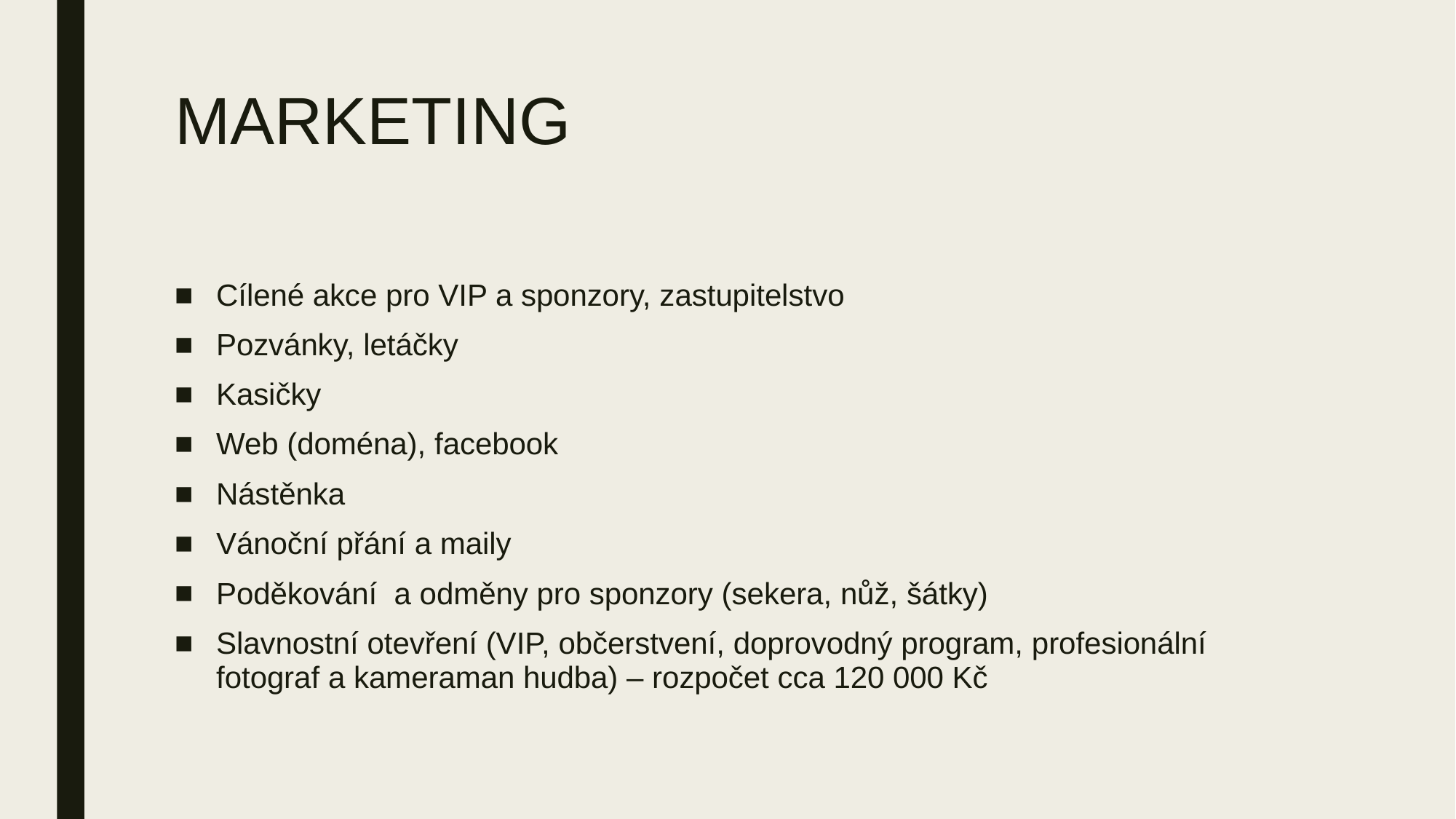

# MARKETING
Cílené akce pro VIP a sponzory, zastupitelstvo
Pozvánky, letáčky
Kasičky
Web (doména), facebook
Nástěnka
Vánoční přání a maily
Poděkování  a odměny pro sponzory (sekera, nůž, šátky)
Slavnostní otevření (VIP, občerstvení, doprovodný program, profesionální fotograf a kameraman hudba) – rozpočet cca 120 000 Kč